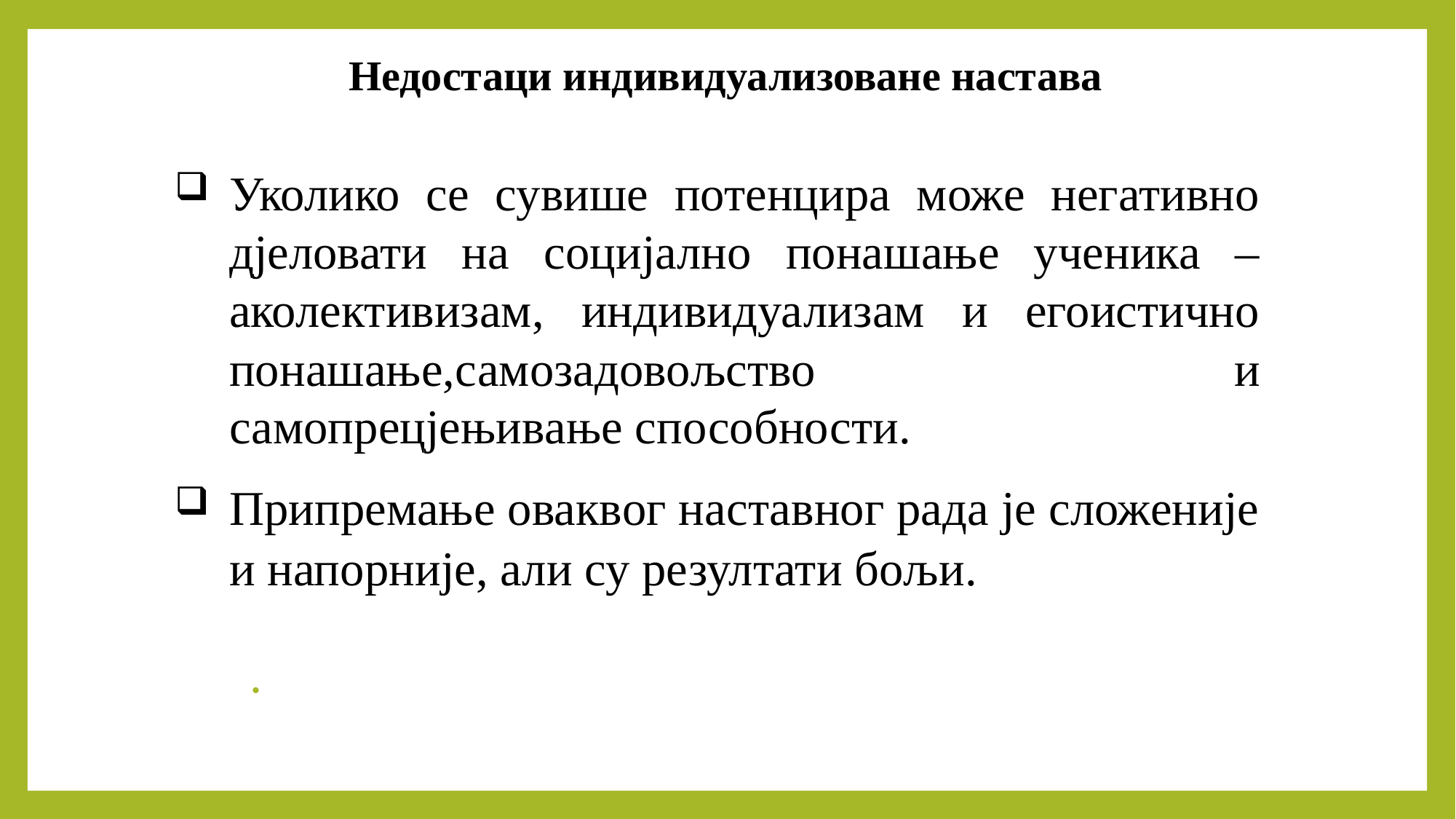

# Недостаци индивидуализоване настава
Уколико се сувише потенцира може негативно дјеловати на социјално понашање ученика – аколективизам, индивидуализам и егоистично понашање,самозадовољство и самопрецјењивање способности.
Припремање оваквог наставног рада је сложеније и напорније, али су резултати бољи.